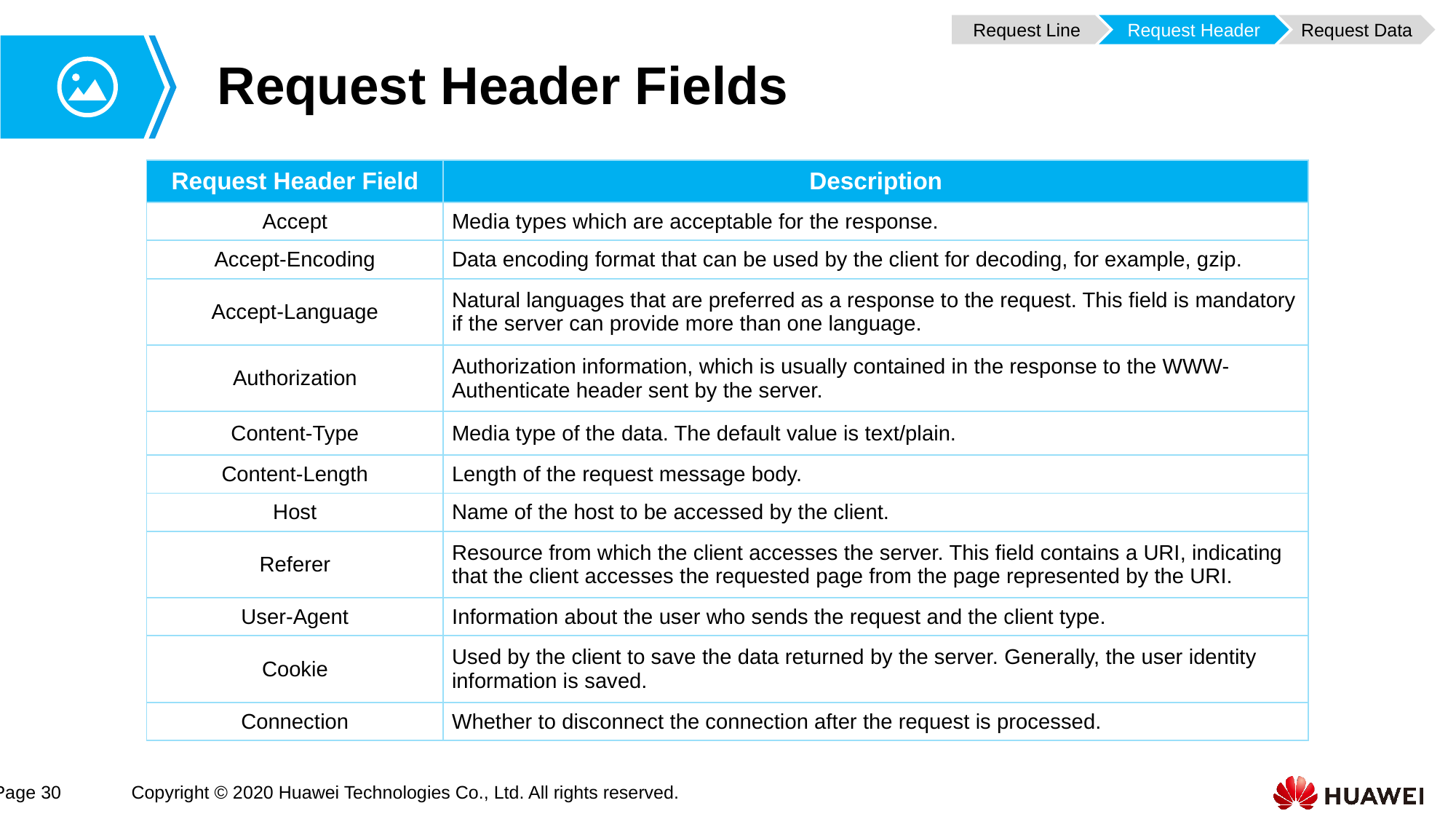

Request Line
Request Header
Request Data
# Request Header Fields

| Request Header Field | Description |
| --- | --- |
| Accept | Media types which are acceptable for the response. |
| Accept-Encoding | Data encoding format that can be used by the client for decoding, for example, gzip. |
| Accept-Language | Natural languages that are preferred as a response to the request. This field is mandatory if the server can provide more than one language. |
| Authorization | Authorization information, which is usually contained in the response to the WWW-Authenticate header sent by the server. |
| Content-Type | Media type of the data. The default value is text/plain. |
| Content-Length | Length of the request message body. |
| Host | Name of the host to be accessed by the client. |
| Referer | Resource from which the client accesses the server. This field contains a URI, indicating that the client accesses the requested page from the page represented by the URI. |
| User-Agent | Information about the user who sends the request and the client type. |
| Cookie | Used by the client to save the data returned by the server. Generally, the user identity information is saved. |
| Connection | Whether to disconnect the connection after the request is processed. |